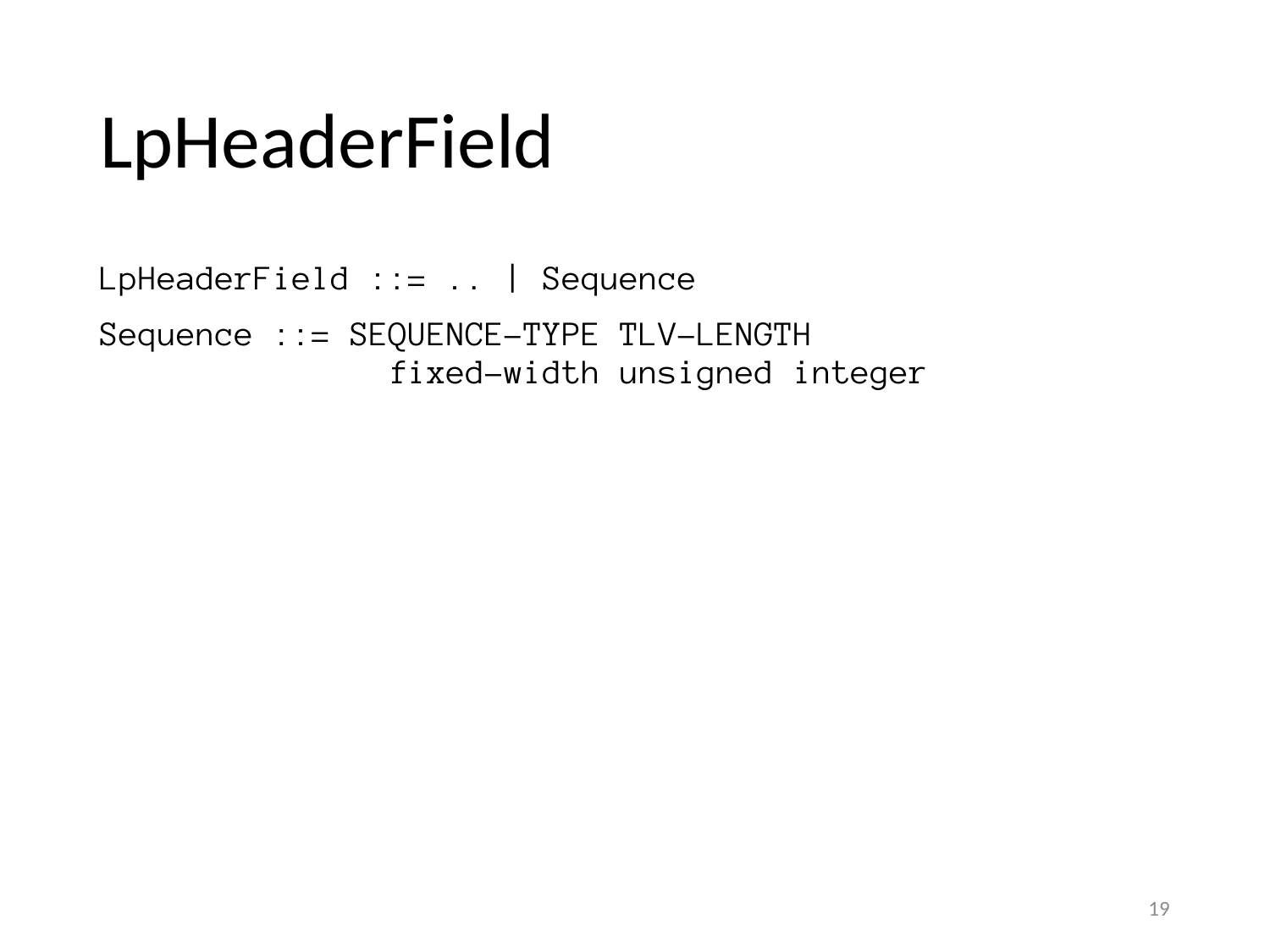

# LpHeaderField
LpHeaderField ::= .. | Sequence
Sequence ::= SEQUENCE-TYPE TLV-LENGTH
               fixed-width unsigned integer
19